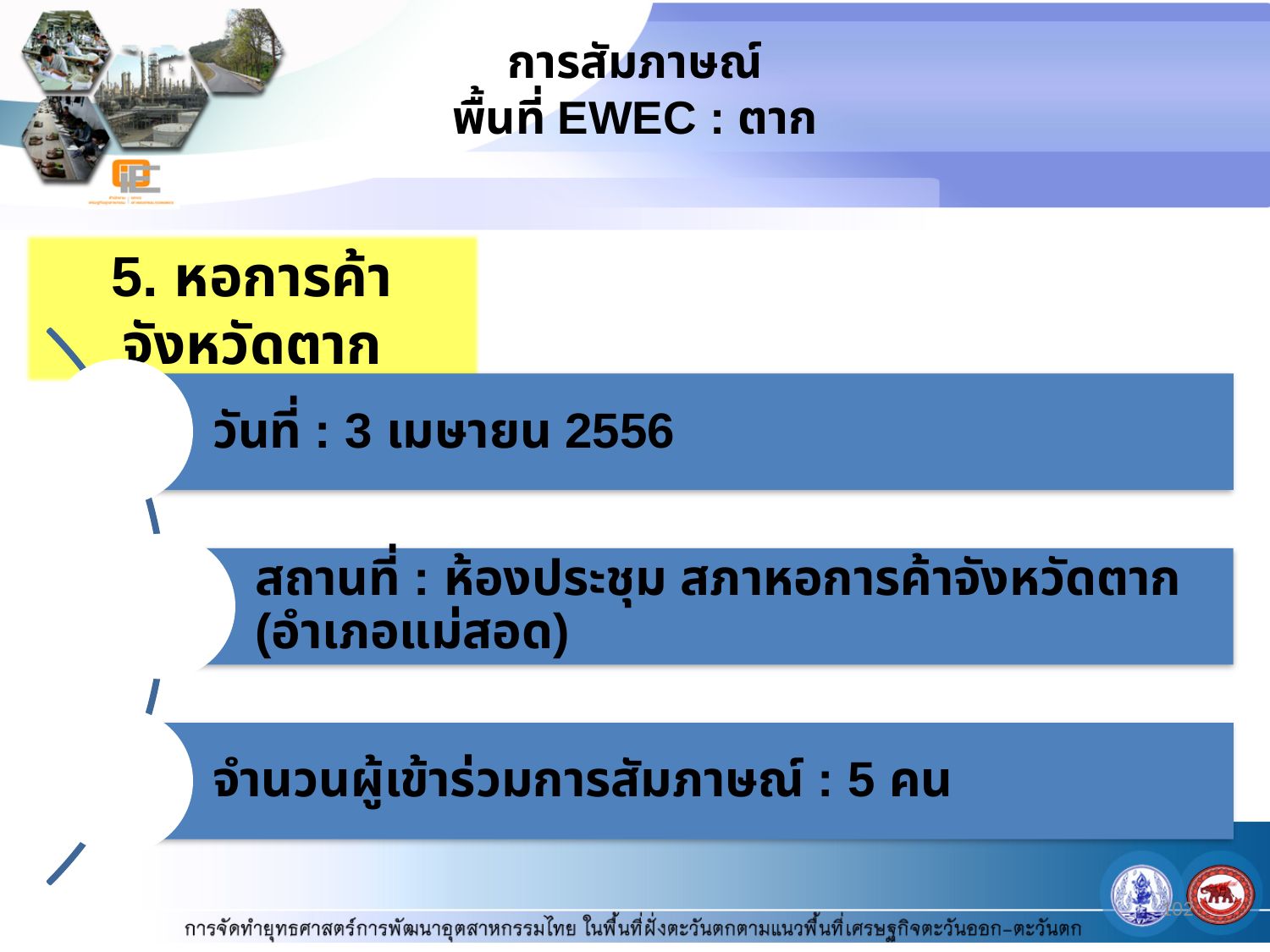

# การสัมภาษณ์ พื้นที่ EWEC : ตาก
5. หอการค้าจังหวัดตาก
วันที่ : 3 เมษายน 2556
สถานที่ : ห้องประชุม สภาหอการค้าจังหวัดตาก (อำเภอแม่สอด)
จำนวนผู้เข้าร่วมการสัมภาษณ์ : 5 คน
102